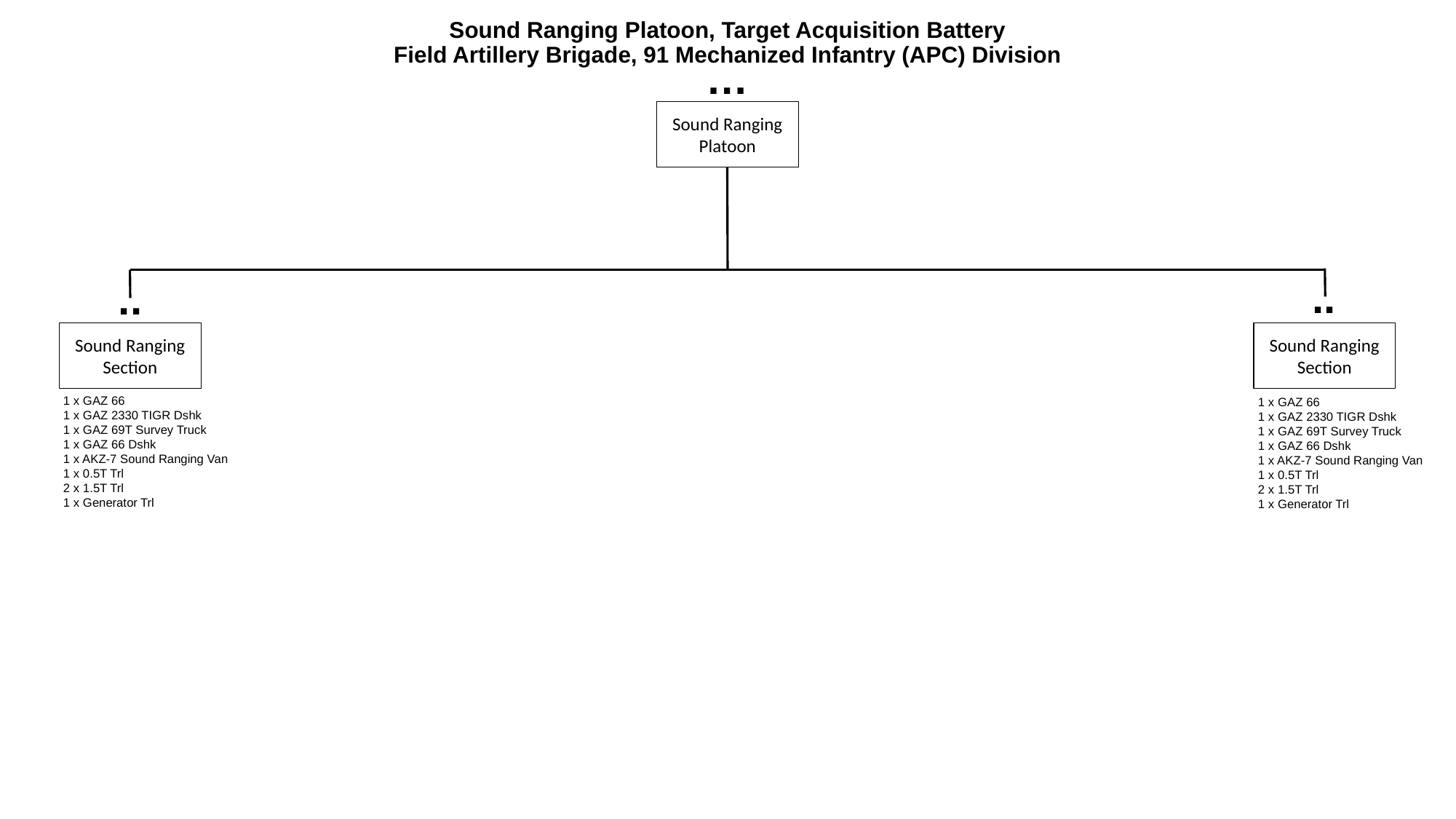

# Sound Ranging Platoon, Target Acquisition Battery Field Artillery Brigade, 91 Mechanized Infantry (APC) Division
…
Sound Ranging
Platoon
..
..
Sound Ranging Section
Sound Ranging
Section
1 x GAZ 66
1 x GAZ 2330 TIGR Dshk
1 x GAZ 69T Survey Truck
1 x GAZ 66 Dshk
1 x AKZ-7 Sound Ranging Van
1 x 0.5T Trl
2 x 1.5T Trl
1 x Generator Trl
1 x GAZ 66
1 x GAZ 2330 TIGR Dshk
1 x GAZ 69T Survey Truck
1 x GAZ 66 Dshk
1 x AKZ-7 Sound Ranging Van
1 x 0.5T Trl
2 x 1.5T Trl
1 x Generator Trl